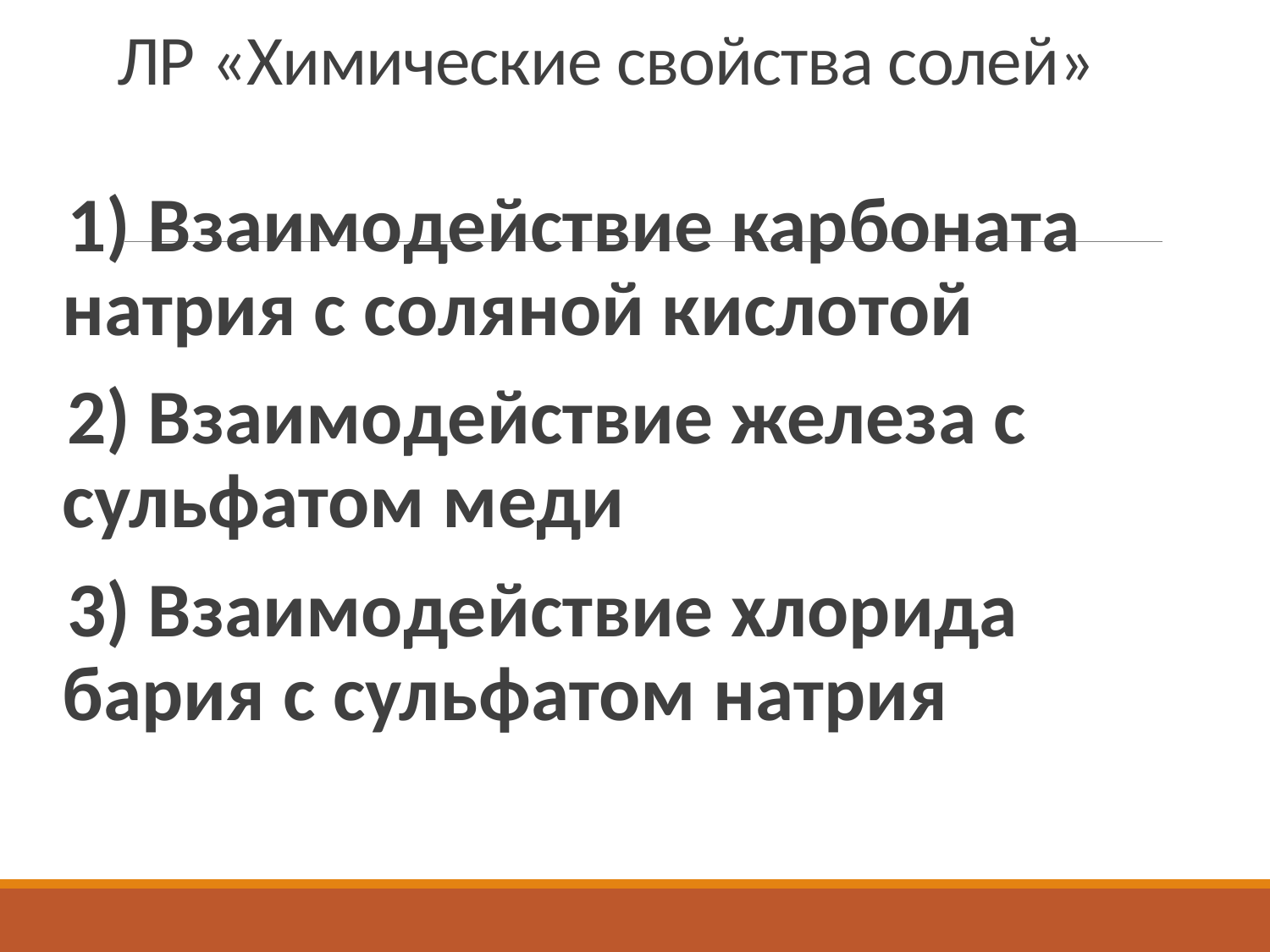

# ЛР «Химические свойства солей»
1) Взаимодействие карбоната натрия с соляной кислотой
2) Взаимодействие железа с сульфатом меди
3) Взаимодействие хлорида бария с сульфатом натрия